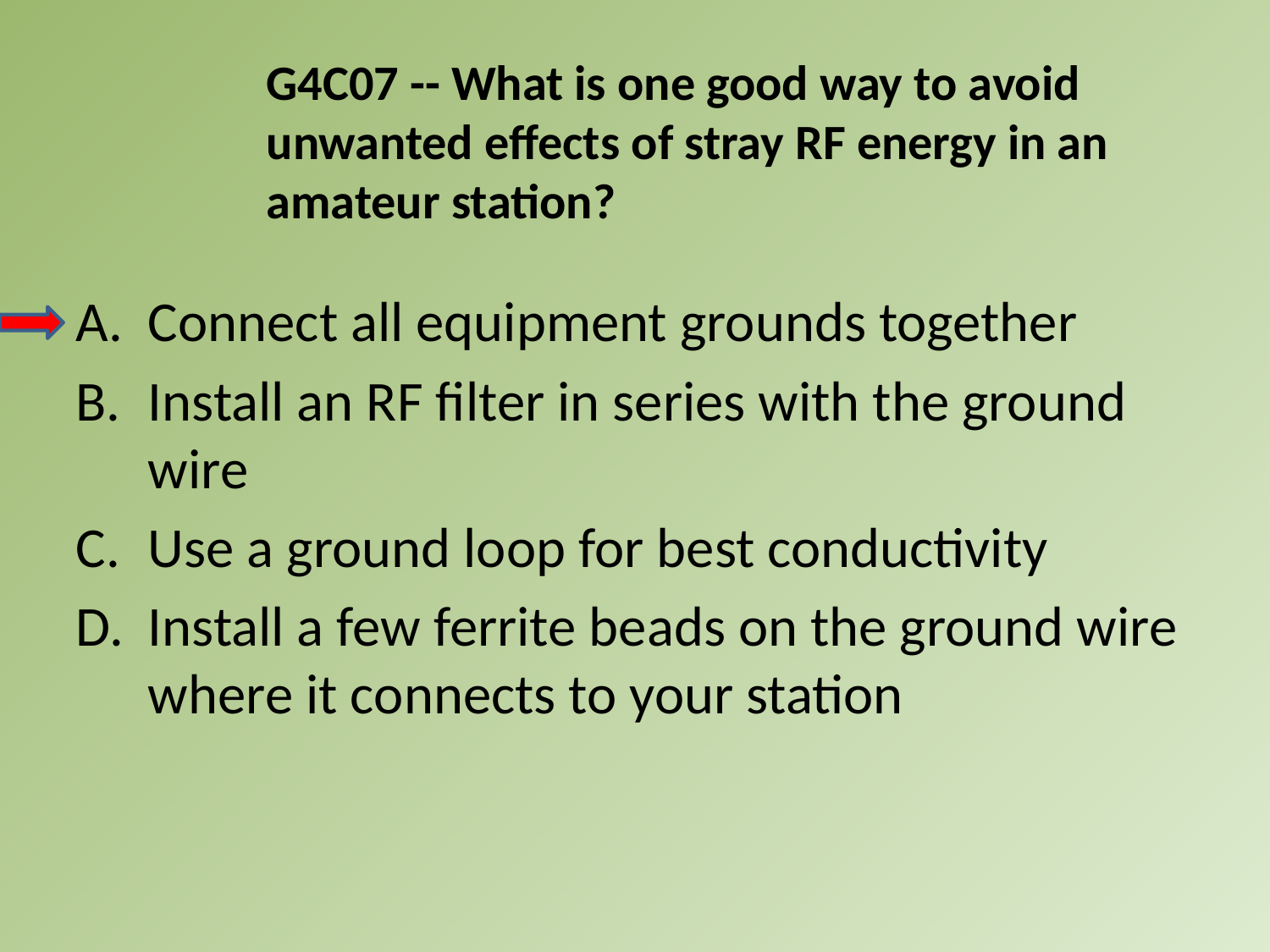

G4C07 -- What is one good way to avoid unwanted effects of stray RF energy in an amateur station?
A.	Connect all equipment grounds together
B.	Install an RF filter in series with the ground wire
C.	Use a ground loop for best conductivity
D.	Install a few ferrite beads on the ground wire where it connects to your station